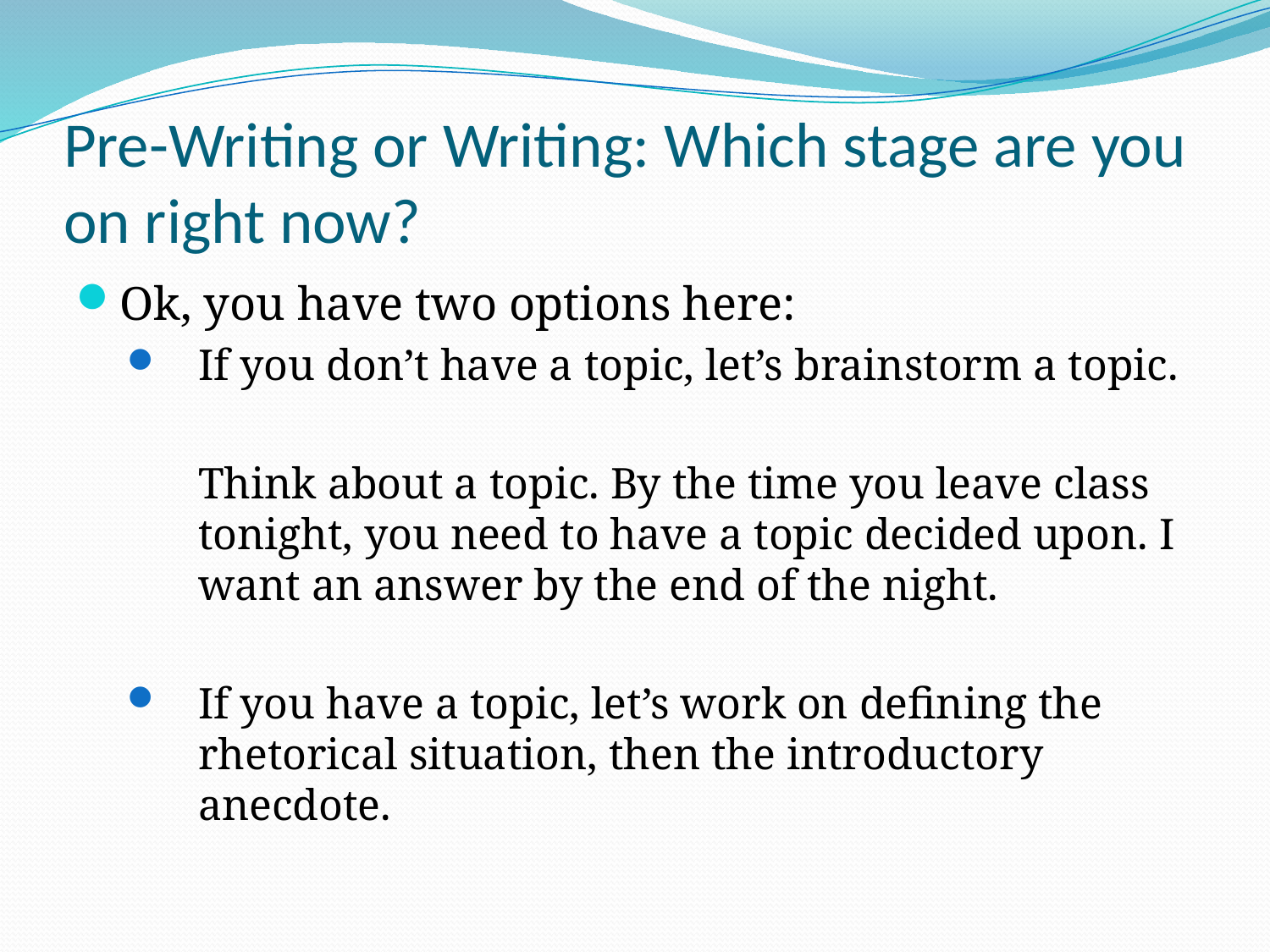

# Pre-Writing or Writing: Which stage are you on right now?
Ok, you have two options here:
If you don’t have a topic, let’s brainstorm a topic.

	Think about a topic. By the time you leave class tonight, you need to have a topic decided upon. I want an answer by the end of the night.

If you have a topic, let’s work on defining the rhetorical situation, then the introductory anecdote.